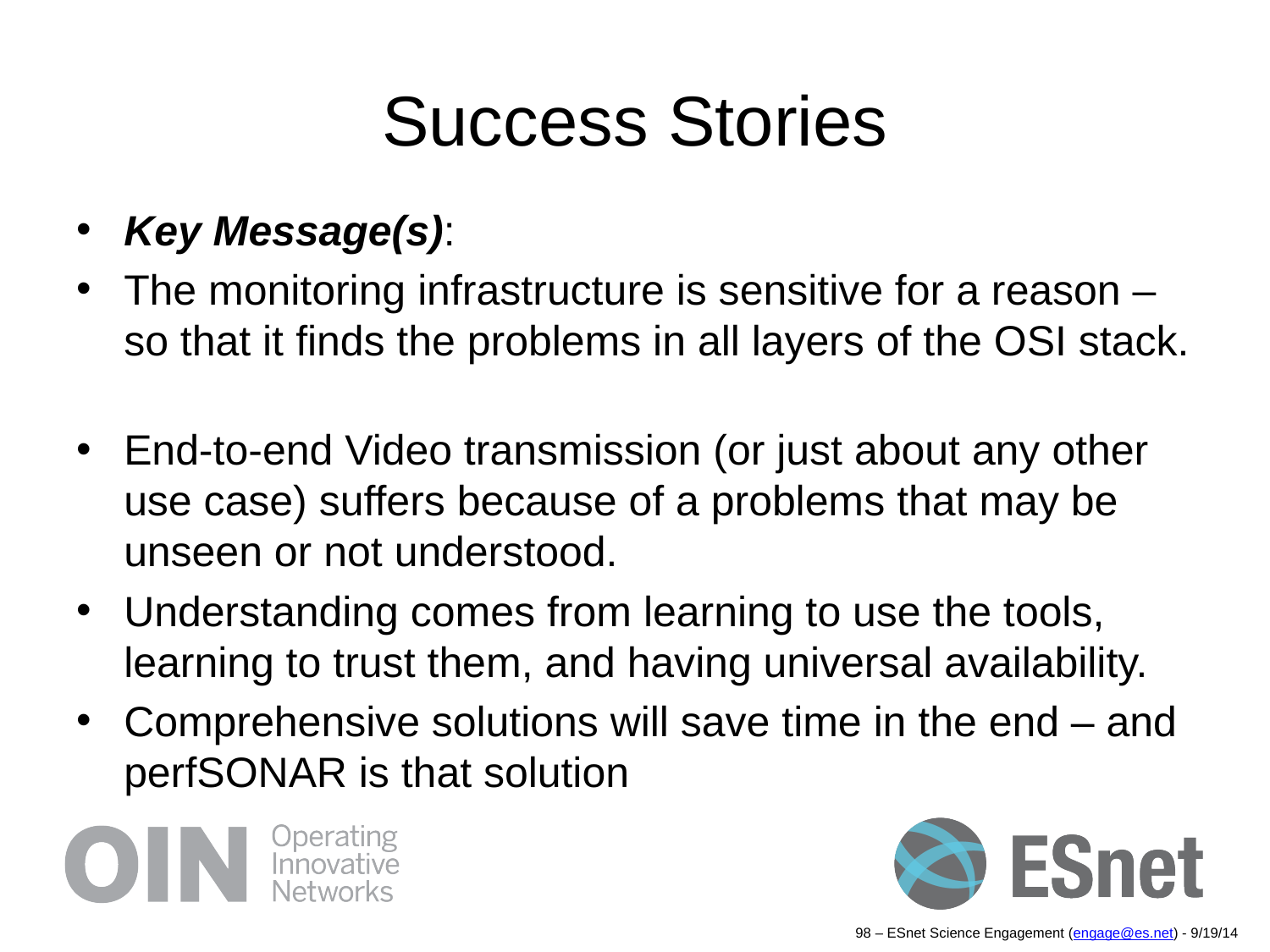

# Success Stories
Key Message(s):
The monitoring infrastructure is sensitive for a reason – so that it finds the problems in all layers of the OSI stack.
End-to-end Video transmission (or just about any other use case) suffers because of a problems that may be unseen or not understood.
Understanding comes from learning to use the tools, learning to trust them, and having universal availability.
Comprehensive solutions will save time in the end – and perfSONAR is that solution
98 – ESnet Science Engagement (engage@es.net) - 9/19/14